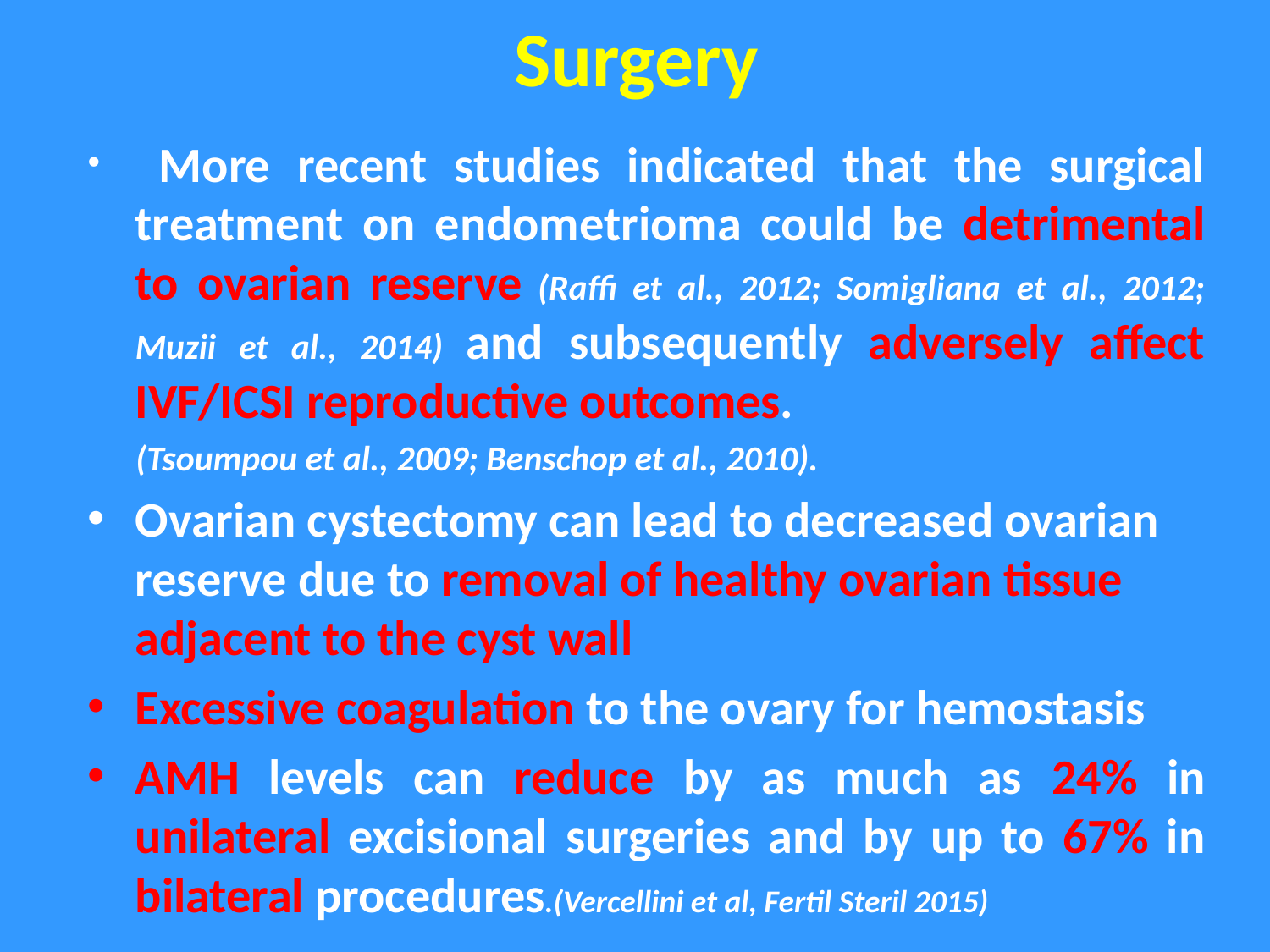

# Surgery
 More recent studies indicated that the surgical treatment on endometrioma could be detrimental to ovarian reserve (Raffi et al., 2012; Somigliana et al., 2012; Muzii et al., 2014) and subsequently adversely affect IVF/ICSI reproductive outcomes.
      (Tsoumpou et al., 2009; Benschop et al., 2010).
Ovarian cystectomy can lead to decreased ovarian reserve due to removal of healthy ovarian tissue adjacent to the cyst wall
Excessive coagulation to the ovary for hemostasis
AMH levels can reduce by as much as 24% in unilateral excisional surgeries and by up to 67% in bilateral procedures.(Vercellini et al, Fertil Steril 2015)